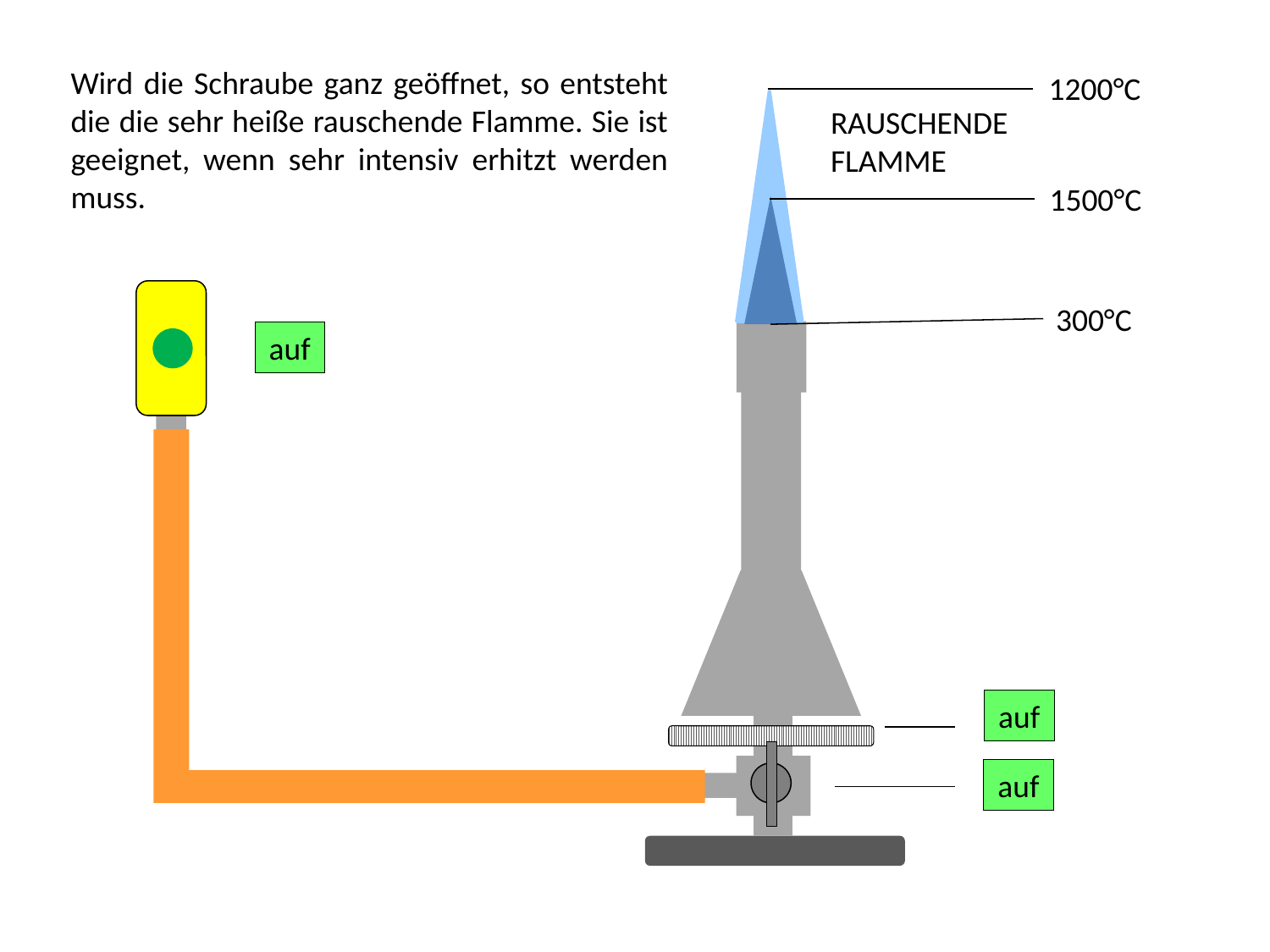

Wird die Schraube ganz geöffnet, so entsteht die die sehr heiße rauschende Flamme. Sie ist geeignet, wenn sehr intensiv erhitzt werden muss.

1200°C

RAUSCHENDE
FLAMME
1500°C

300°C

auf

auf

auf